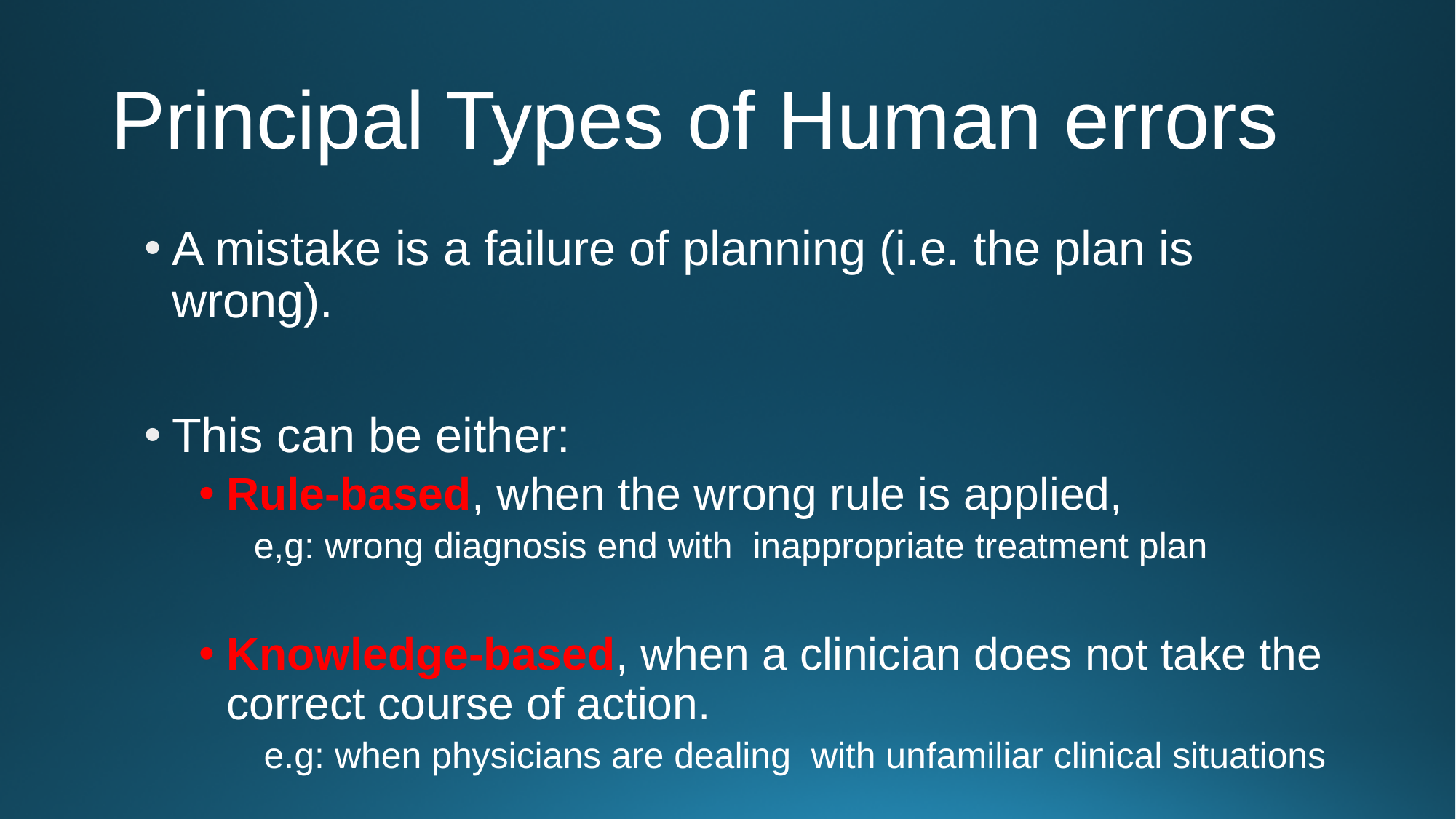

# Principal Types of Human errors
A mistake is a failure of planning (i.e. the plan is wrong).

This can be either:
Rule-based, when the wrong rule is applied,
e,g: wrong diagnosis end with  inappropriate treatment plan

Knowledge-based, when a clinician does not take the correct course of action.
 e.g: when physicians are dealing  with unfamiliar clinical situations